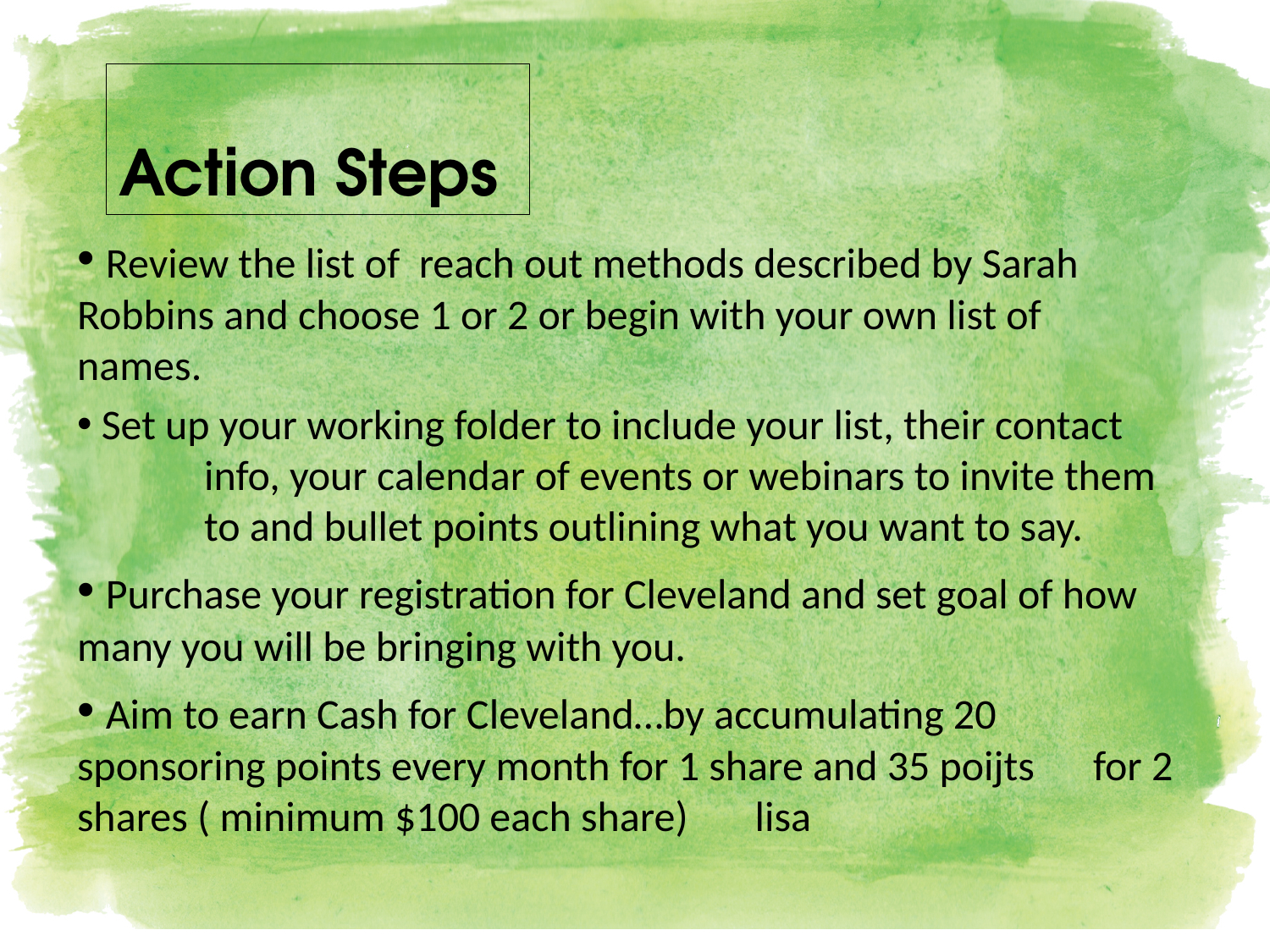

# Action Steps
 Review the list of  reach out methods described by Sarah 	Robbins and choose 1 or 2 or begin with your own list of 	names.
 Set up your working folder to include your list, their contact 	info, your calendar of events or webinars to invite them 	to and bullet points outlining what you want to say.
 Purchase your registration for Cleveland and set goal of how many you will be bringing with you.
 Aim to earn Cash for Cleveland…by accumulating 20 	sponsoring points every month for 1 share and 35 poijts 	for 2 shares ( minimum $100 each share)       lisa